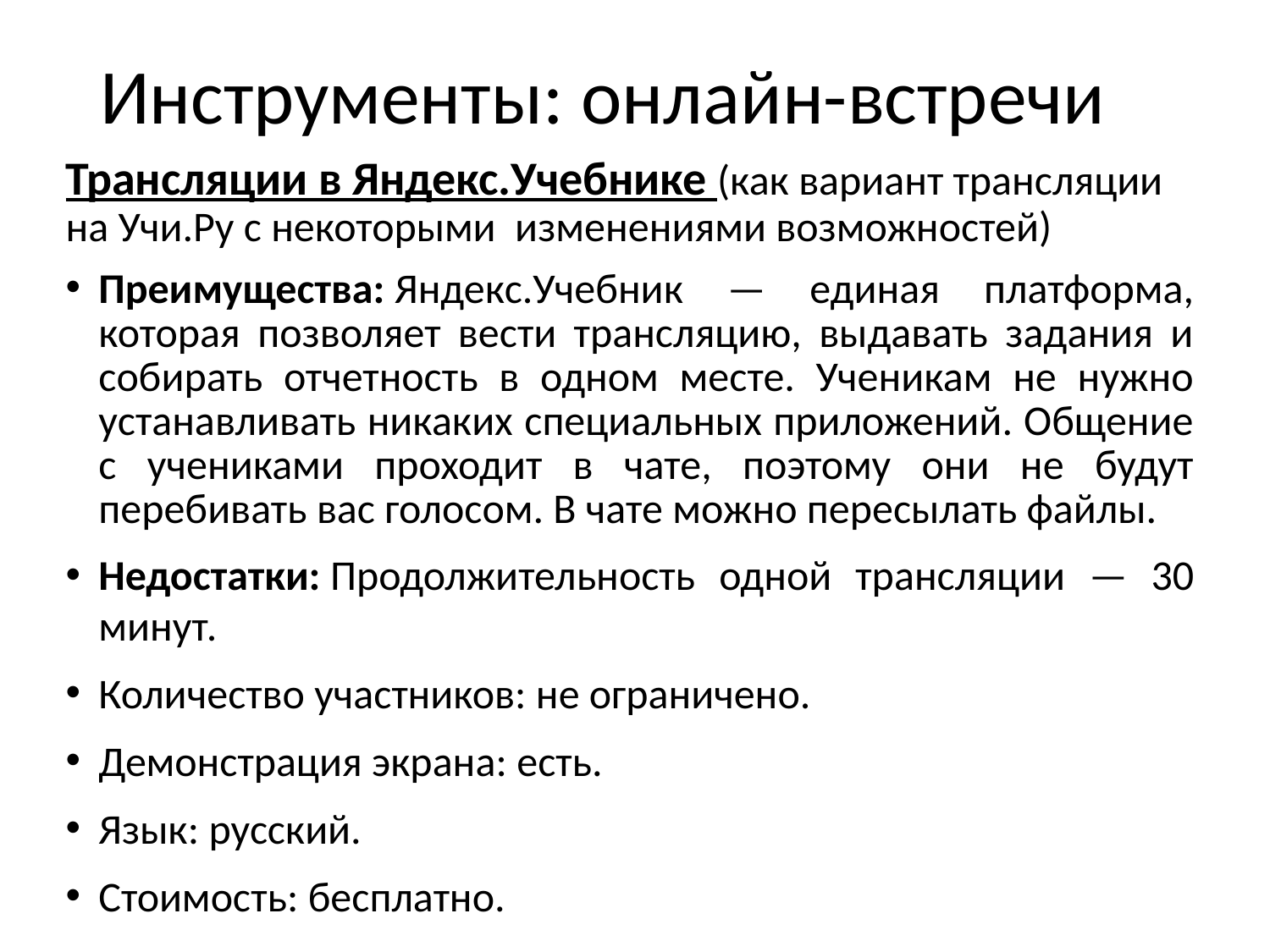

# Инструменты: онлайн-встречи
Трансляции в Яндекс.Учебнике (как вариант трансляции на Учи.Ру с некоторыми  изменениями возможностей)
Преимущества: Яндекс.Учебник — единая платформа, которая позволяет вести трансляцию, выдавать задания и собирать отчетность в одном месте. Ученикам не нужно устанавливать никаких специальных приложений. Общение с учениками проходит в чате, поэтому они не будут перебивать вас голосом. В чате можно пересылать файлы.
Недостатки: Продолжительность одной трансляции — 30 минут.
Количество участников: не ограничено.
Демонстрация экрана: есть.
Язык: русский.
Стоимость: бесплатно.